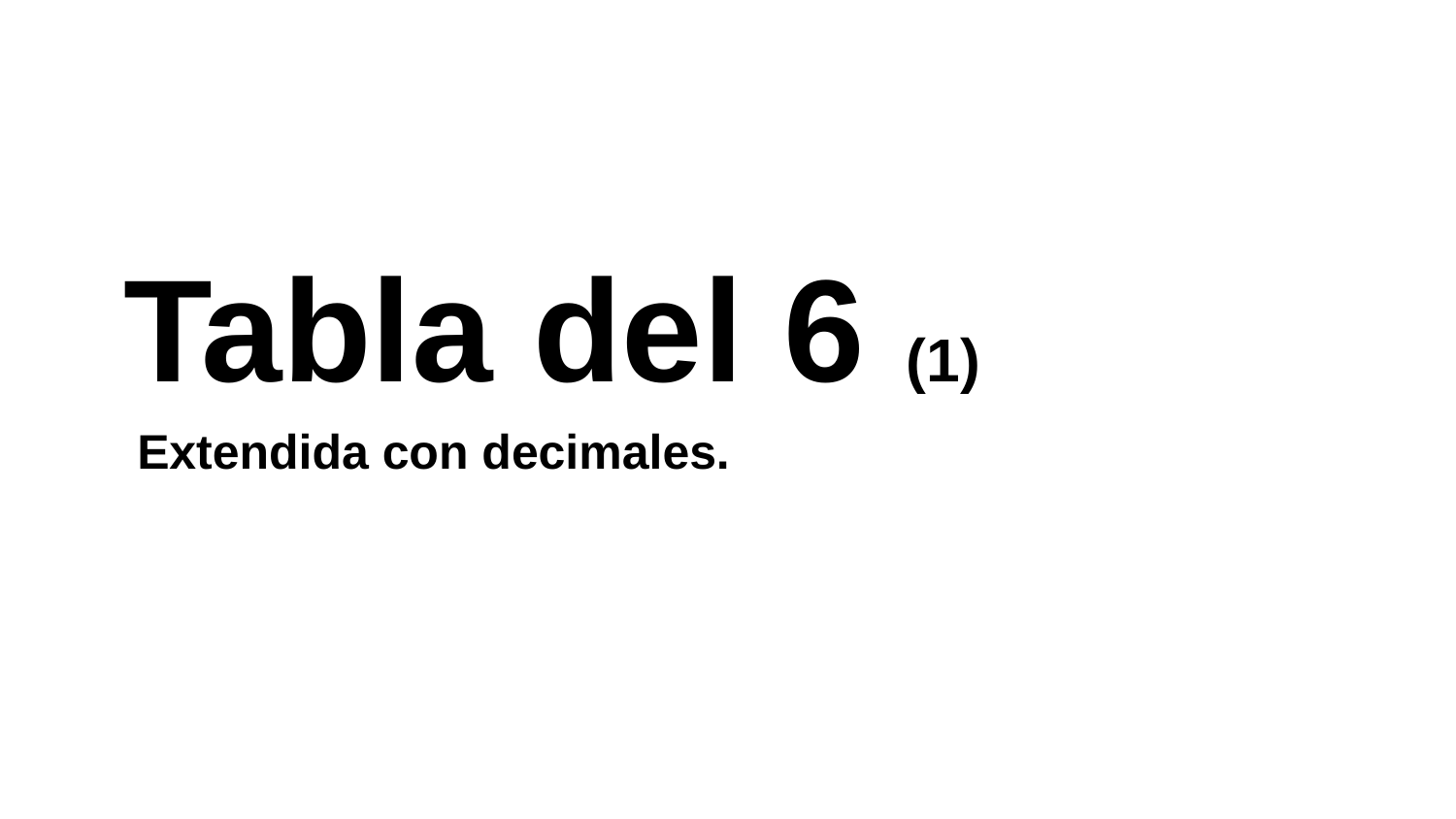

Tabla del 6 (1)
 Extendida con decimales.